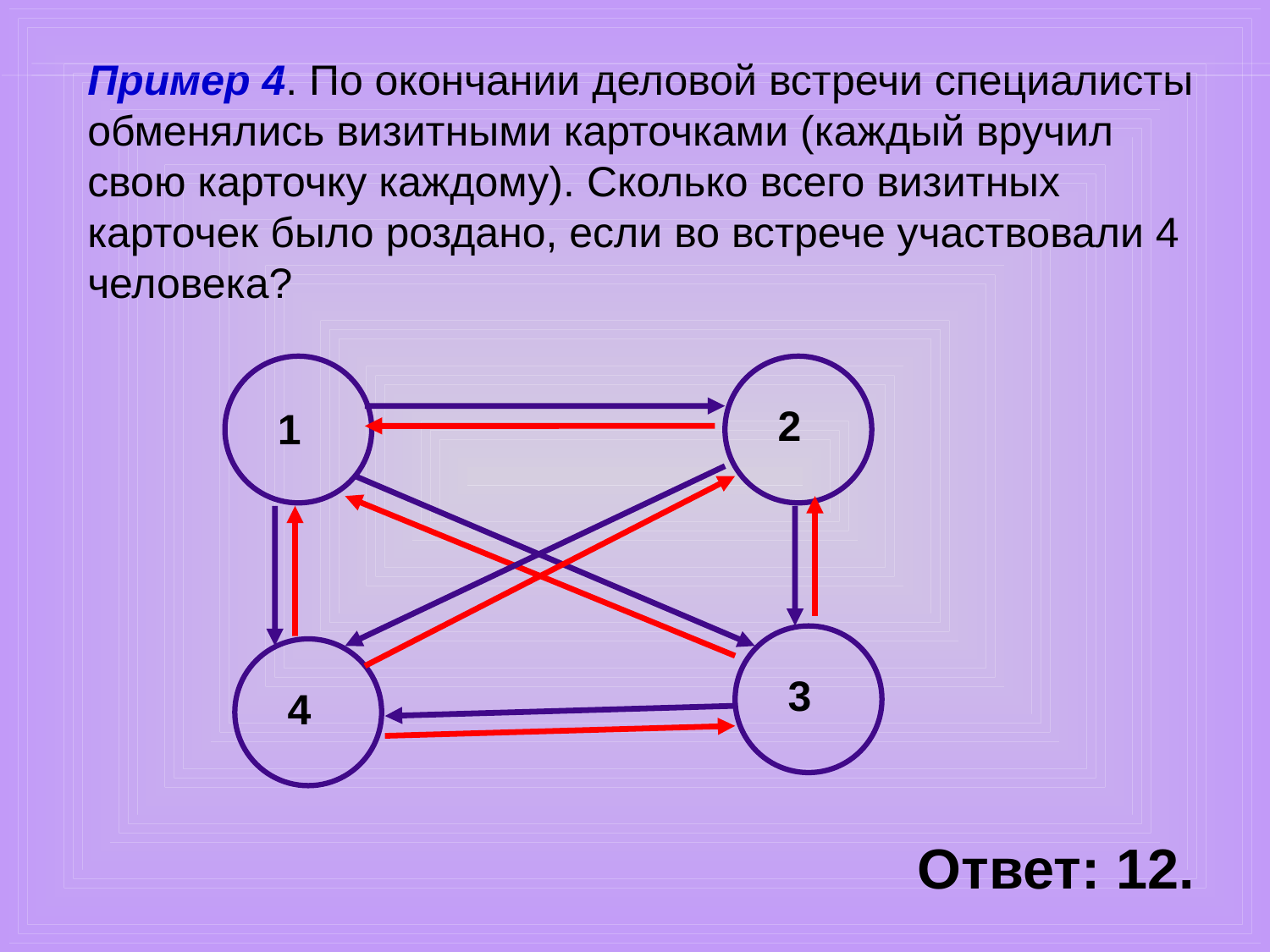

Пример 4. По окончании деловой встречи специалисты обменялись визитными карточками (каждый вручил свою карточку каждому). Сколько всего визитных карточек было роздано, если во встрече участвовали 4 человека?

2
1

3
4

Ответ: 12.